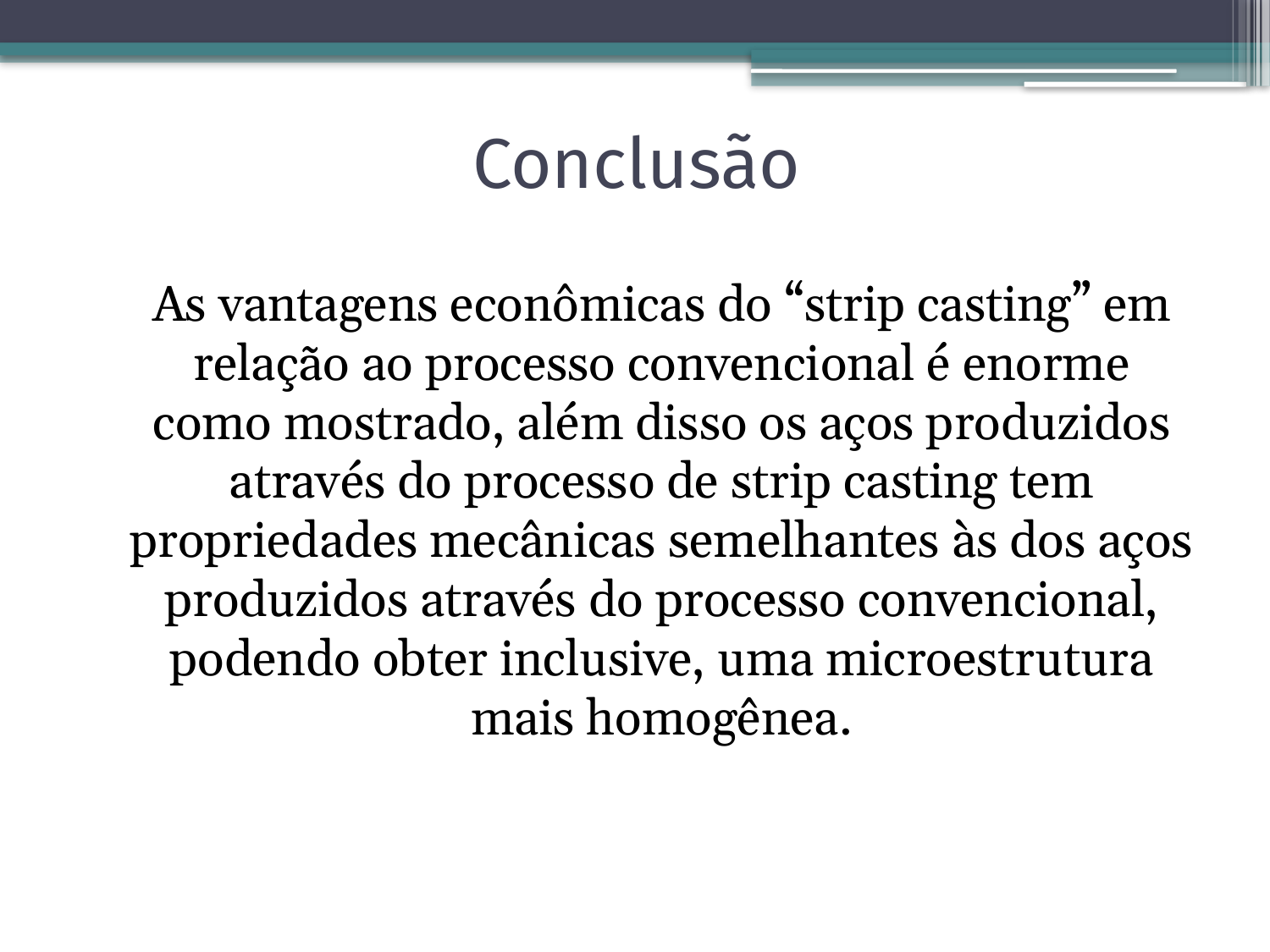

# Conclusão
	As vantagens econômicas do “strip casting” em relação ao processo convencional é enorme como mostrado, além disso os aços produzidos através do processo de strip casting tem propriedades mecânicas semelhantes às dos aços produzidos através do processo convencional, podendo obter inclusive, uma microestrutura mais homogênea.